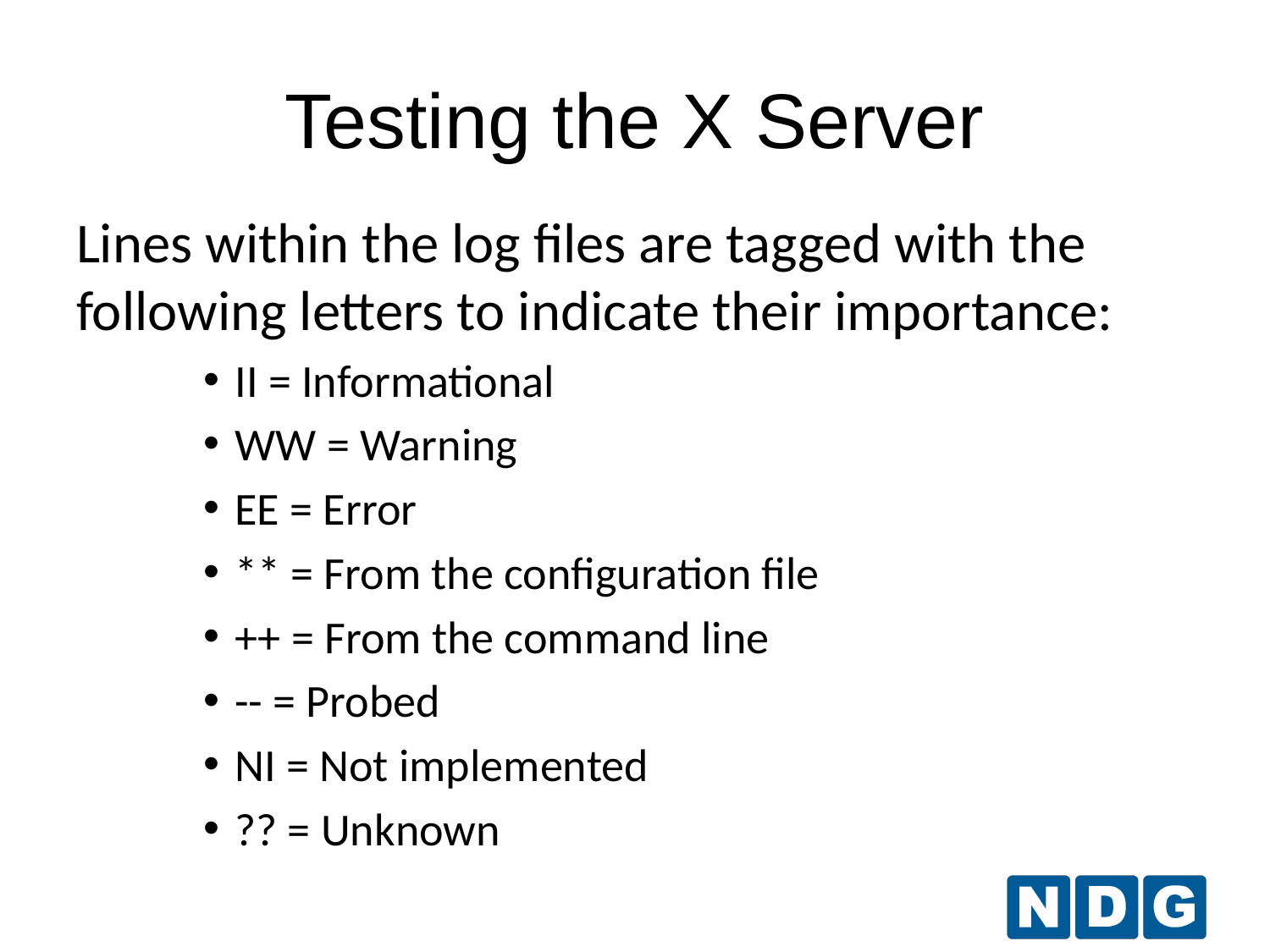

# Testing the X Server
Lines within the log files are tagged with the following letters to indicate their importance:
II = Informational
WW = Warning
EE = Error
** = From the configuration file
++ = From the command line
-- = Probed
NI = Not implemented
?? = Unknown